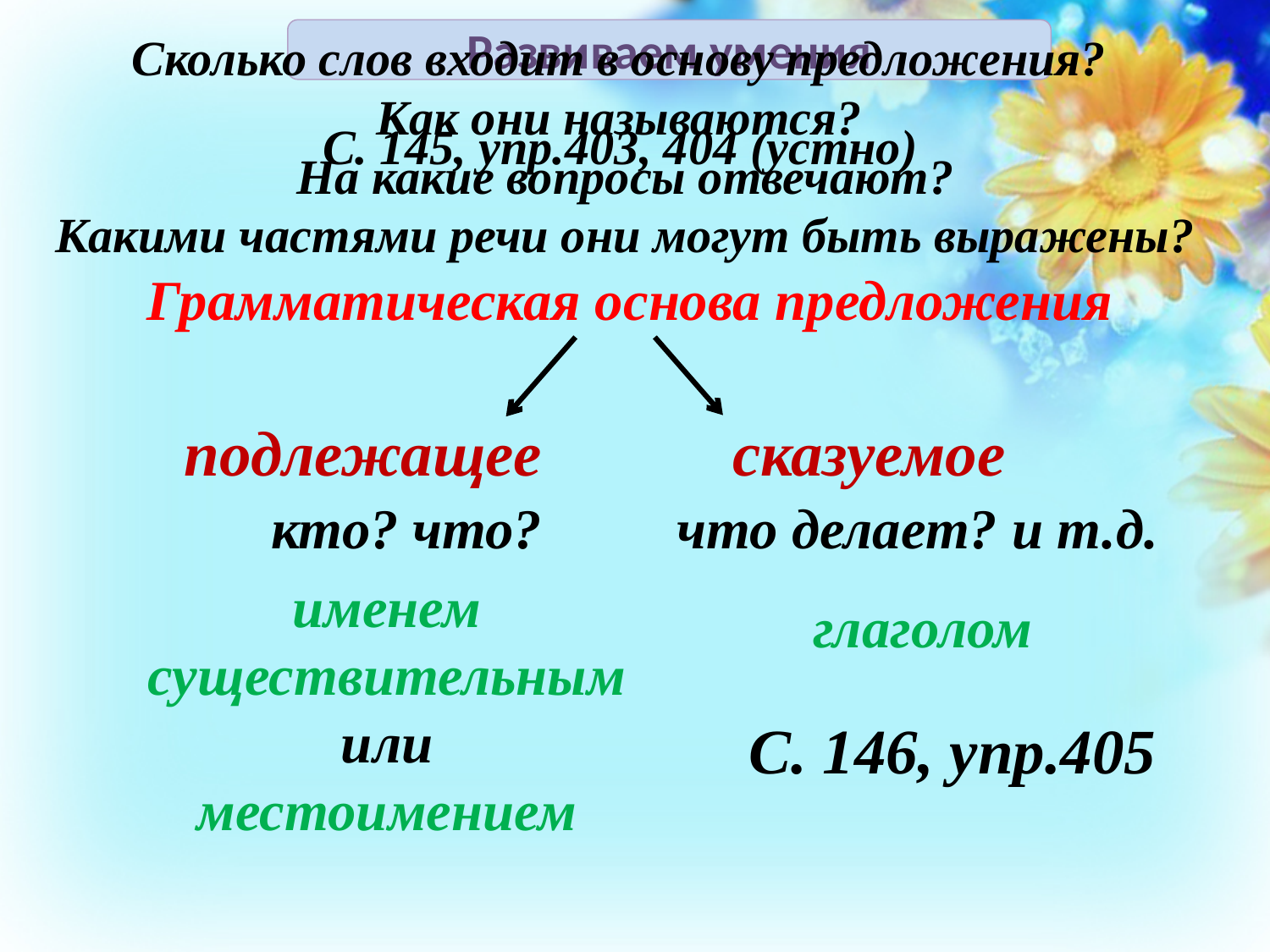

Сколько слов входит в основу предложения?
Как они называются?
На какие вопросы отвечают?
Какими частями речи они могут быть выражены?
Развиваем умения
С. 145, упр.403, 404 (устно)
Грамматическая основа предложения
подлежащее            сказуемое
кто? что?
что делает? и т.д.
именем существительным
или
местоимением
глаголом
С. 146, упр.405